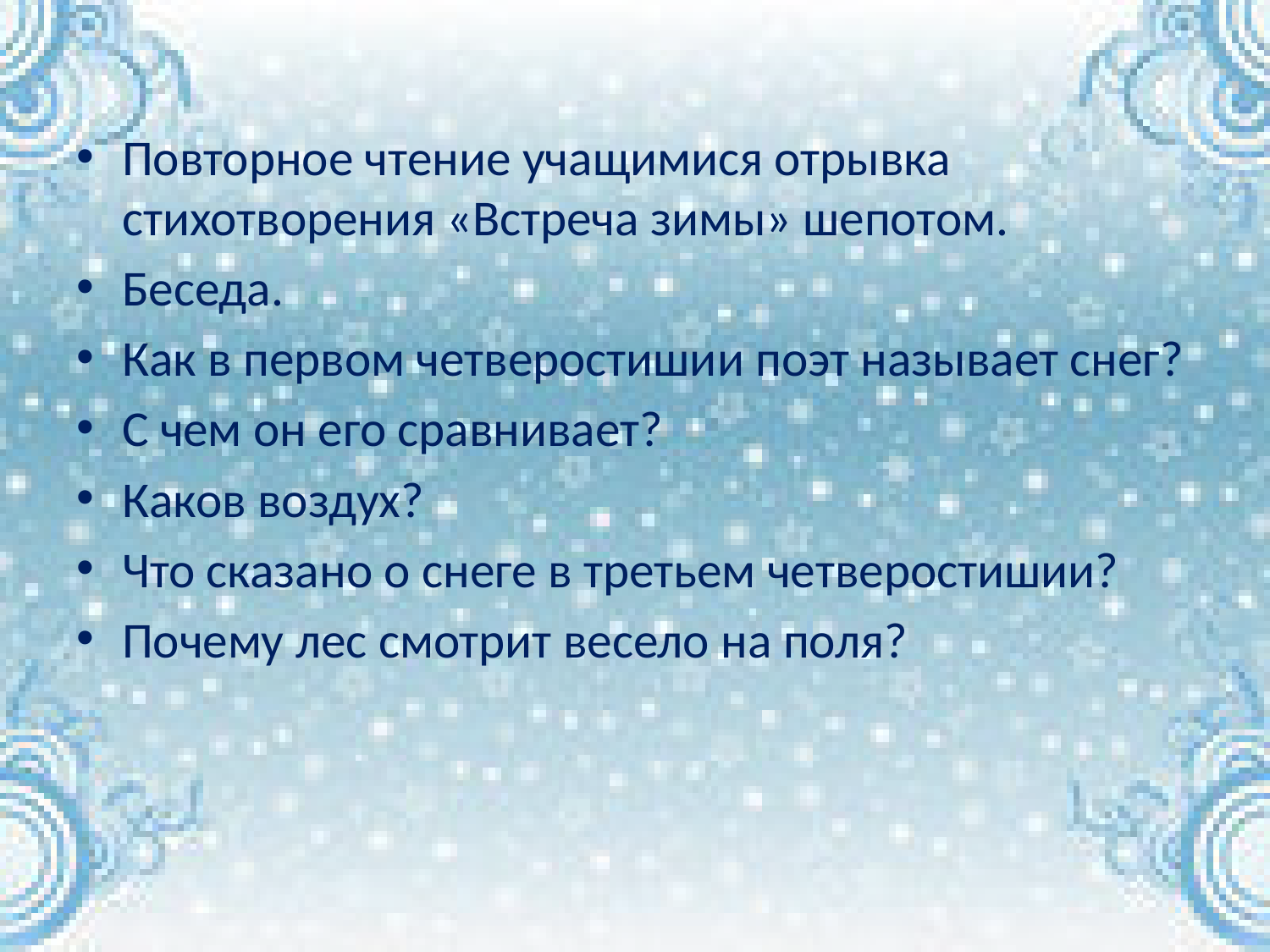

#
Повторное чтение учащимися отрывка стихотворения «Встреча зимы» шепотом.
Беседа.
Как в первом четверостишии поэт называет снег?
С чем он его сравнивает?
Каков воздух?
Что сказано о снеге в третьем четверостишии?
Почему лес смотрит весело на поля?